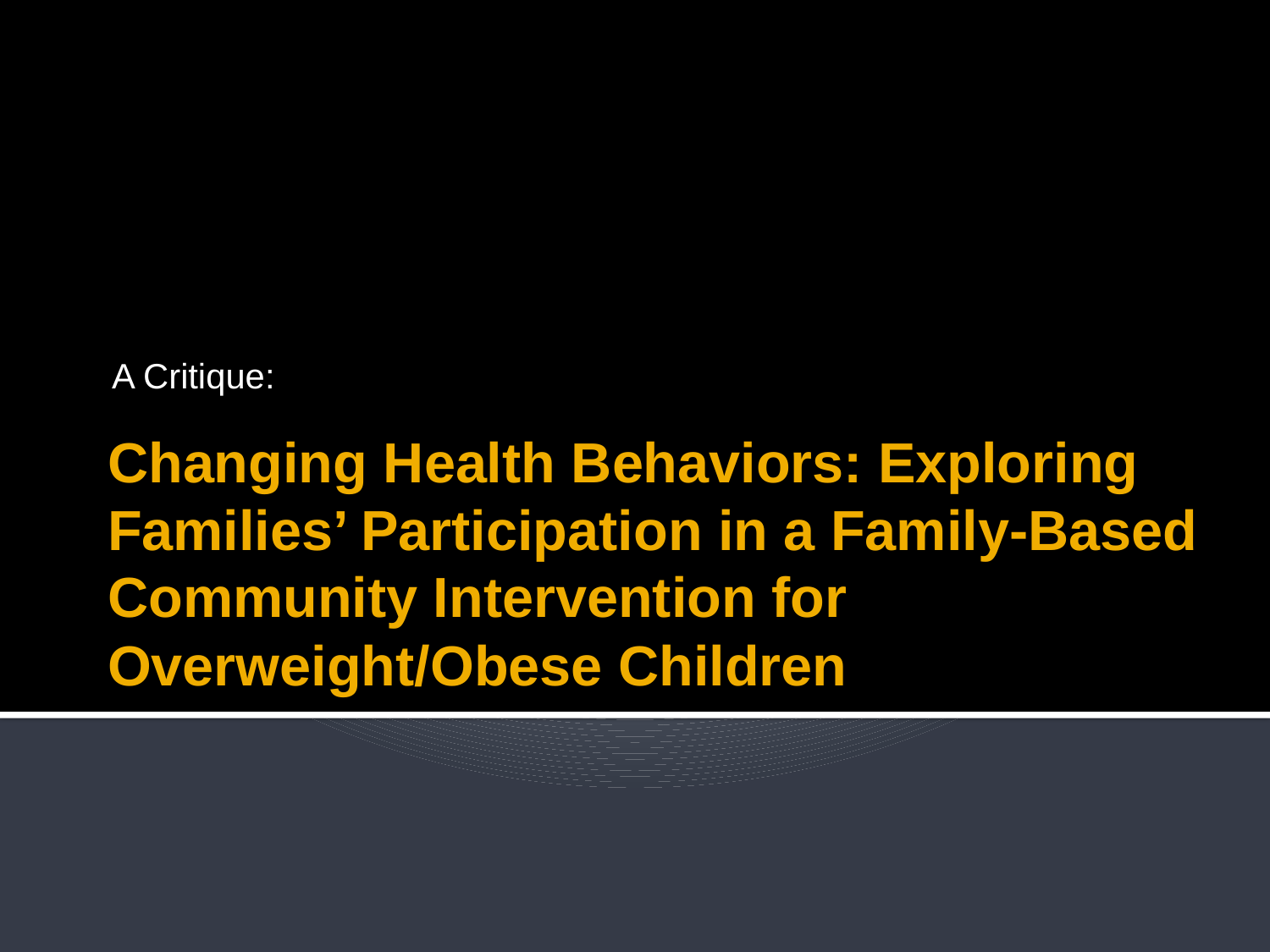

A Critique:
# Changing Health Behaviors: Exploring Families’ Participation in a Family-Based Community Intervention for Overweight/Obese Children